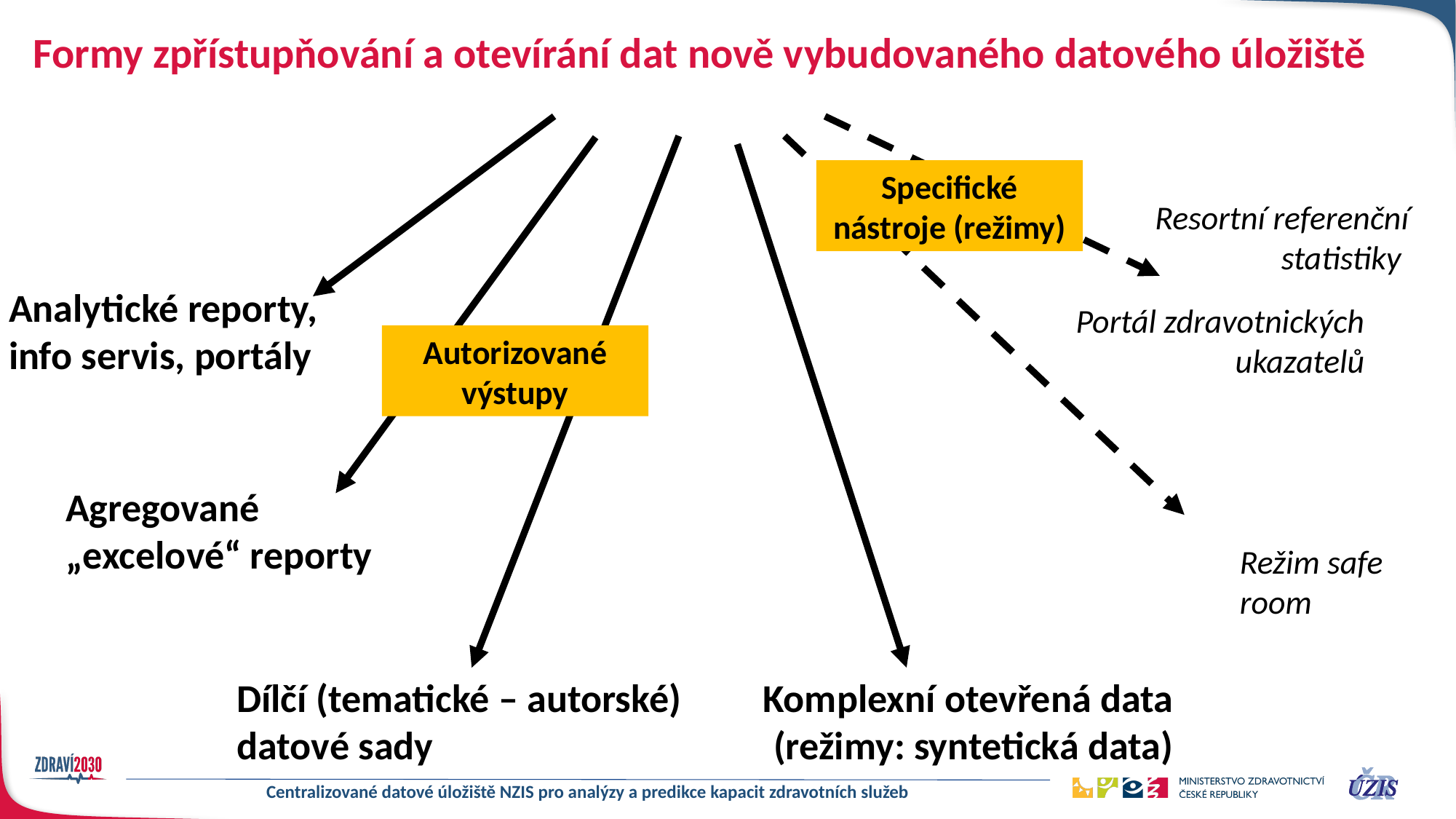

Formy zpřístupňování a otevírání dat nově vybudovaného datového úložiště

Specifické nástroje (režimy)
Resortní referenční statistiky
Analytické reporty, info servis, portály
Portál zdravotnických ukazatelů

Autorizované výstupy
Agregované „excelové“ reporty

Režim safe room

Dílčí (tematické – autorské) datové sady
Komplexní otevřená data
(režimy: syntetická data)